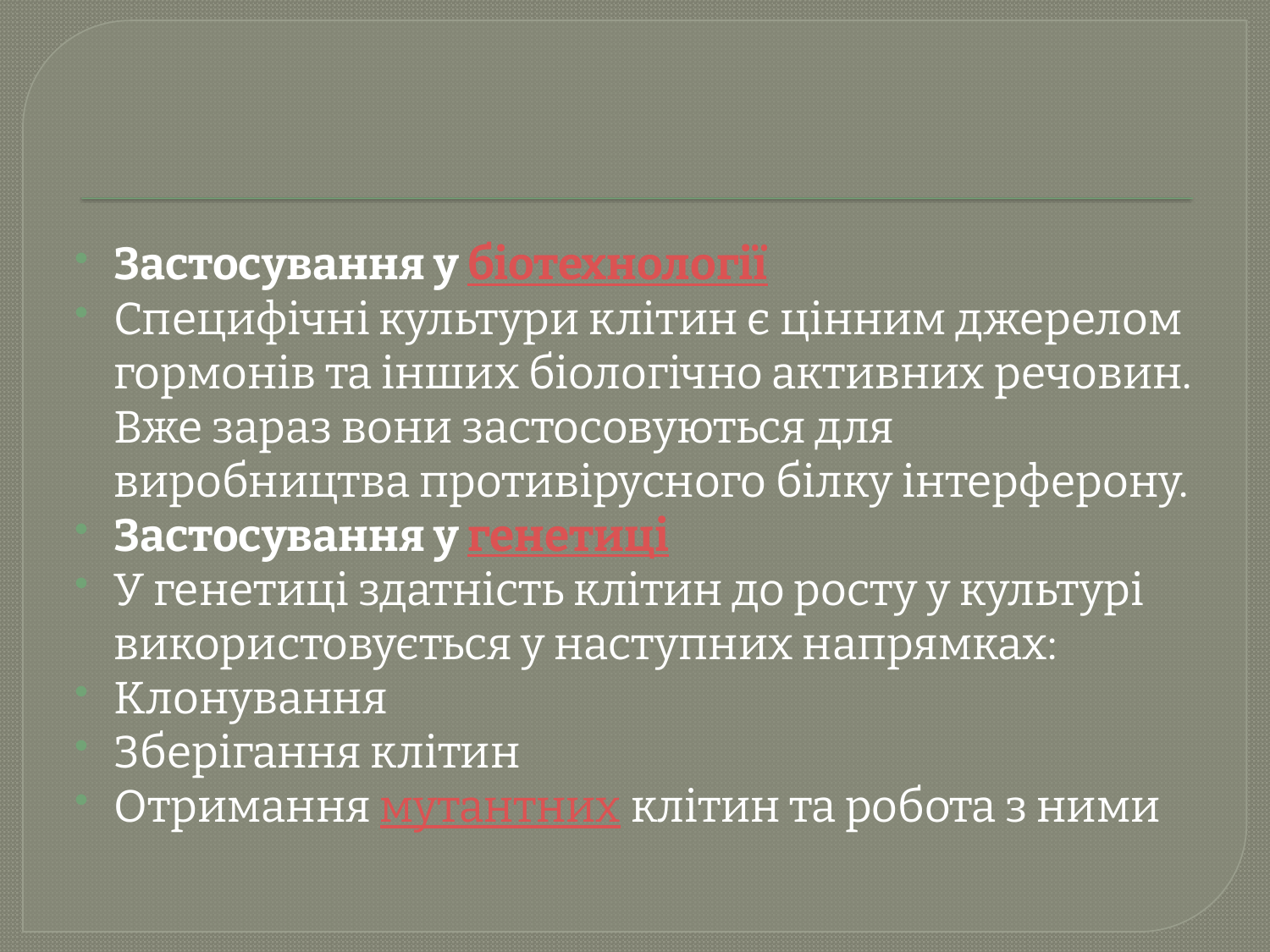

#
Застосування у біотехнології
Специфічні культури клітин є цінним джерелом гормонів та інших біологічно активних речовин. Вже зараз вони застосовуються для виробництва противірусного білку інтерферону.
Застосування у генетиці
У генетиці здатність клітин до росту у культурі використовується у наступних напрямках:
Клонування
Зберігання клітин
Отримання мутантних клітин та робота з ними